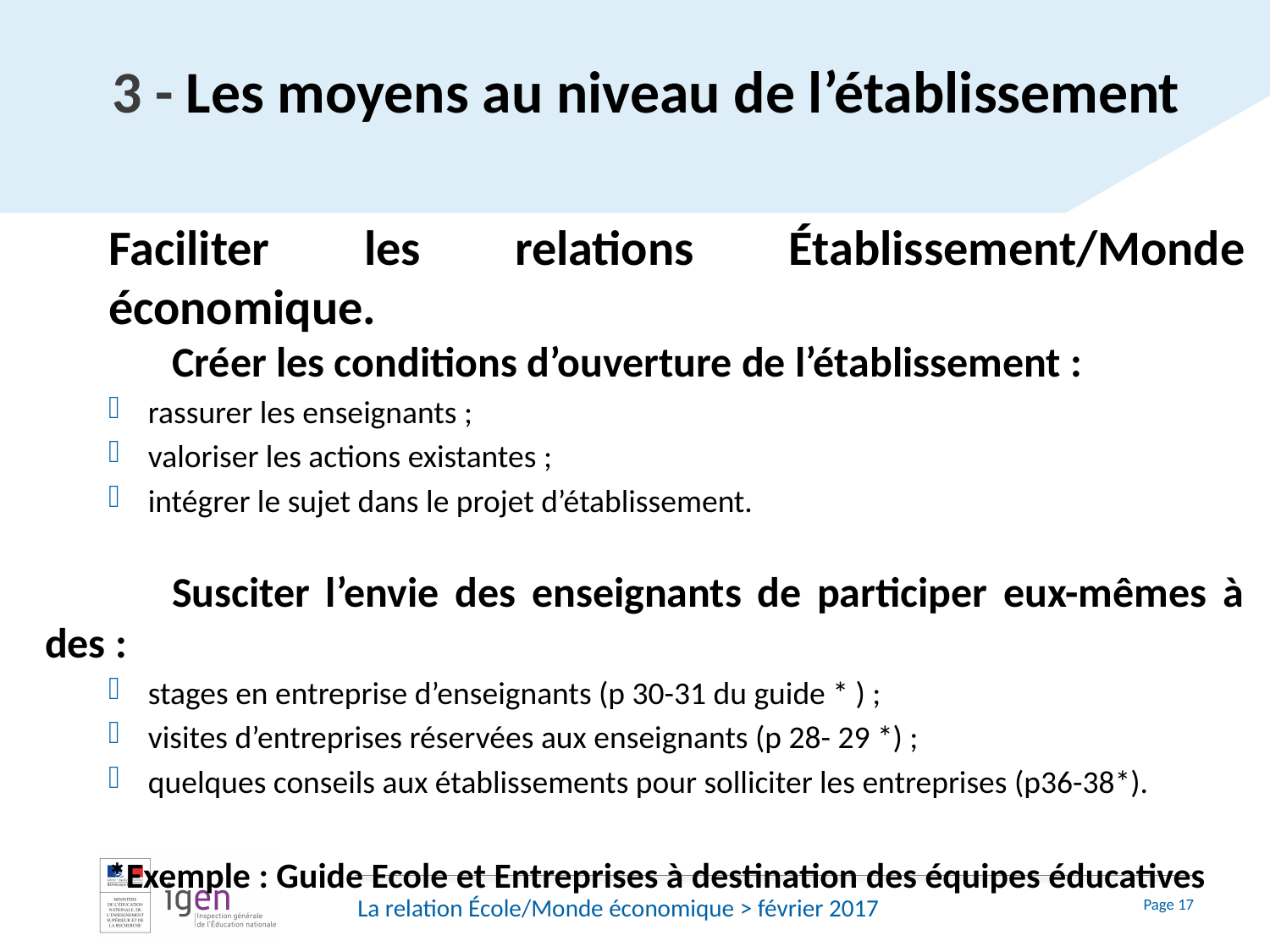

# 3 - Les moyens au niveau de l’établissement
Faciliter les relations Établissement/Monde économique.
	Créer les conditions d’ouverture de l’établissement :
rassurer les enseignants ;
valoriser les actions existantes ;
intégrer le sujet dans le projet d’établissement.

	Susciter l’envie des enseignants de participer eux-mêmes à des :
stages en entreprise d’enseignants (p 30-31 du guide * ) ;
visites d’entreprises réservées aux enseignants (p 28- 29 *) ;
quelques conseils aux établissements pour solliciter les entreprises (p36-38*).

*Exemple : Guide Ecole et Entreprises à destination des équipes éducatives